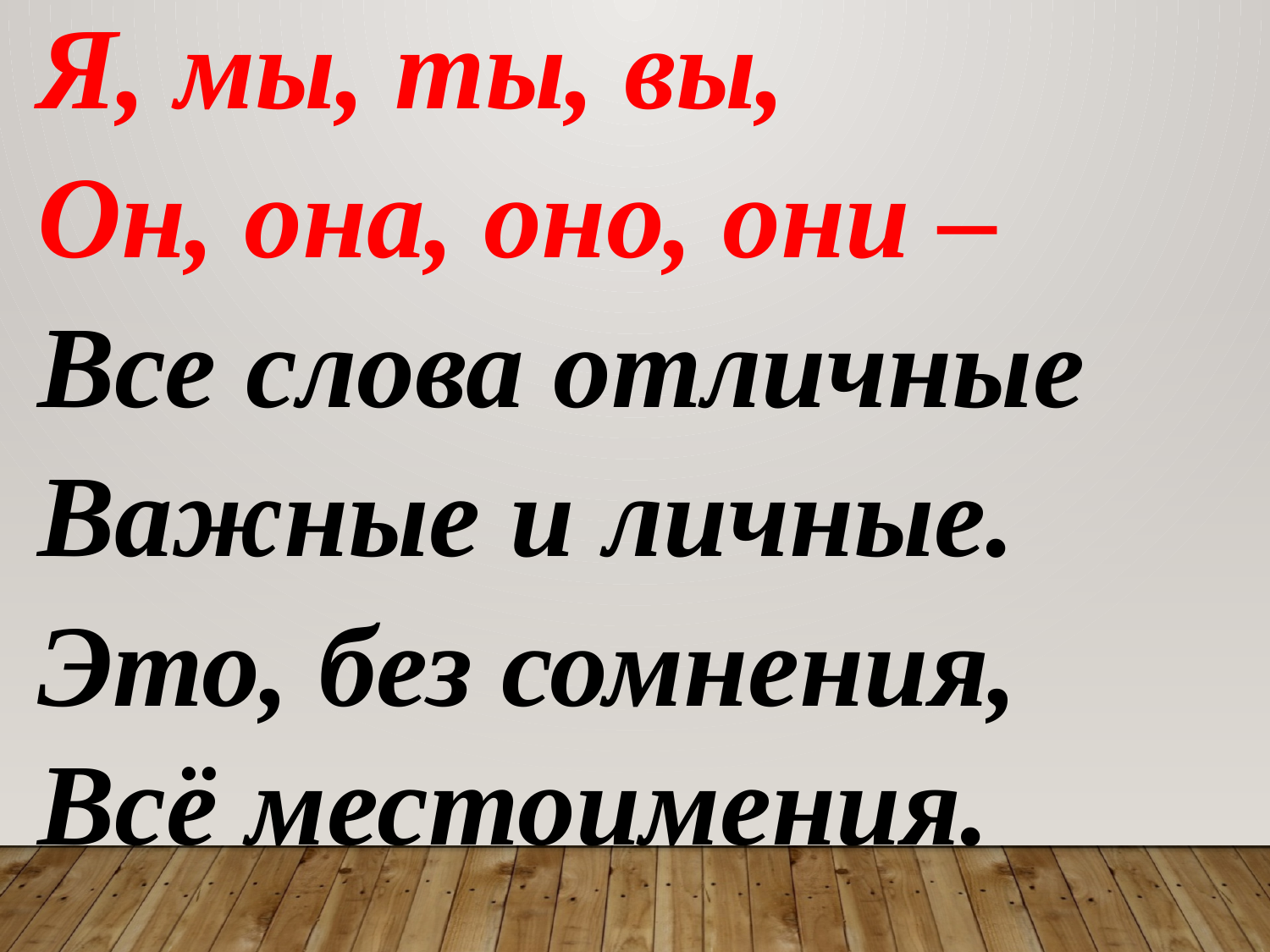

Я, мы, ты, вы,
Он, она, оно, они –
Все слова отличные
Важные и личные.
Это, без сомнения,
Всё местоимения.